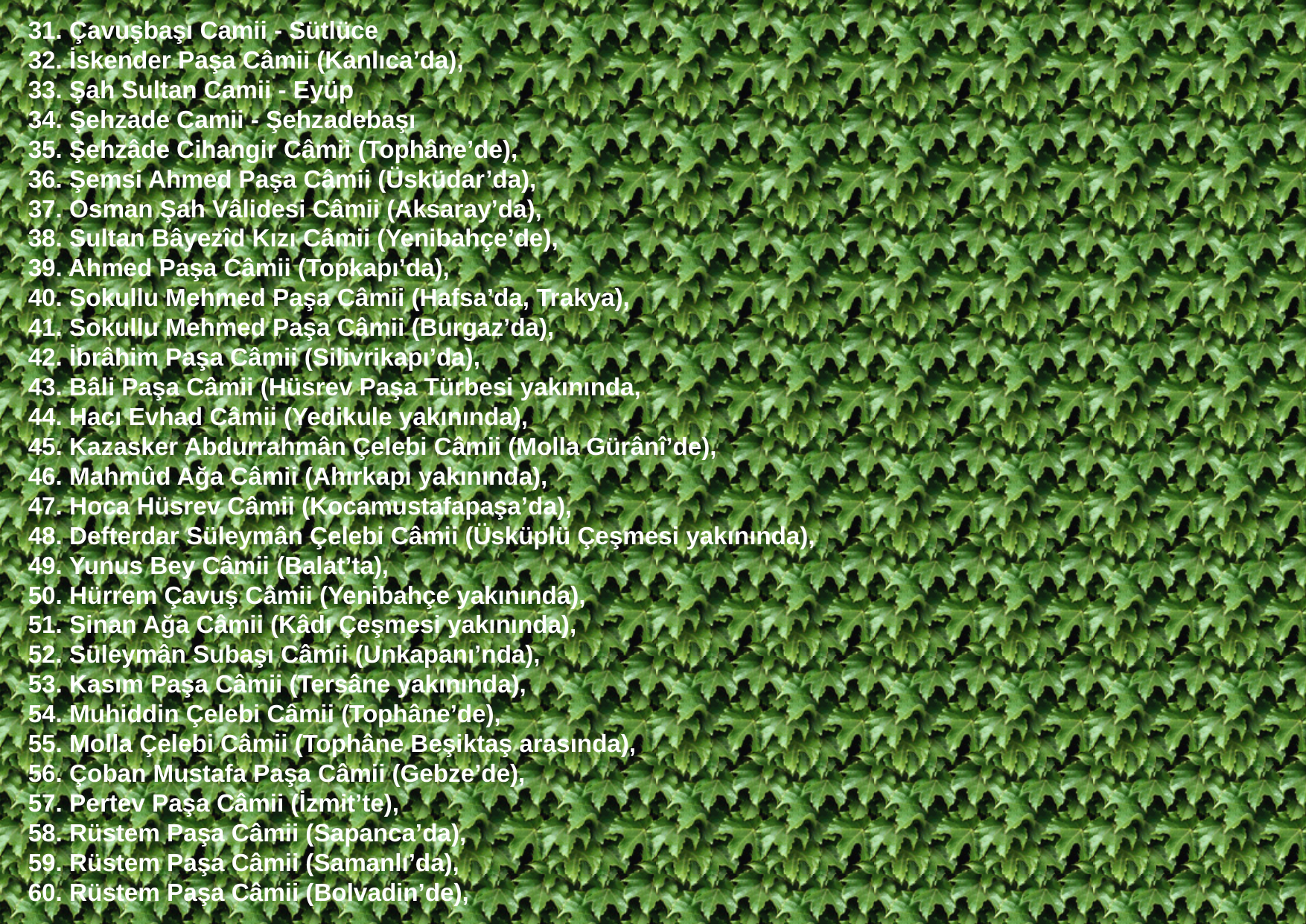

31. Çavuşbaşı Camii - Sütlüce 
32. İskender Paşa Câmii (Kanlıca’da), 
33. Şah Sultan Camii - Eyüp 
34. Şehzade Camii - Şehzadebaşı 
35. Şehzâde Cihangir Câmii (Tophâne’de), 
36. Şemsi Ahmed Paşa Câmii (Üsküdar’da), 
37. Osman Şah Vâlidesi Câmii (Aksaray’da), 
38. Sultan Bâyezîd Kızı Câmii (Yenibahçe’de), 
39. Ahmed Paşa Câmii (Topkapı’da), 
40. Sokullu Mehmed Paşa Câmii (Hafsa’da, Trakya), 
41. Sokullu Mehmed Paşa Câmii (Burgaz’da), 
42. İbrâhim Paşa Câmii (Silivrikapı’da), 
43. Bâli Paşa Câmii (Hüsrev Paşa Türbesi yakınında, 
44. Hacı Evhad Câmii (Yedikule yakınında), 
45. Kazasker Abdurrahmân Çelebi Câmii (Molla Gürânî’de), 
46. Mahmûd Ağa Câmii (Ahırkapı yakınında), 
47. Hoca Hüsrev Câmii (Kocamustafapaşa’da), 
48. Defterdar Süleymân Çelebi Câmii (Üsküplü Çeşmesi yakınında), 
49. Yunus Bey Câmii (Balat’ta), 
50. Hürrem Çavuş Câmii (Yenibahçe yakınında), 
51. Sinan Ağa Câmii (Kâdı Çeşmesi yakınında), 
52. Süleymân Subaşı Câmii (Unkapanı’nda), 
53. Kasım Paşa Câmii (Tersâne yakınında), 
54. Muhiddin Çelebi Câmii (Tophâne’de), 
55. Molla Çelebi Câmii (Tophâne Beşiktaş arasında), 
56. Çoban Mustafa Paşa Câmii (Gebze’de), 
57. Pertev Paşa Câmii (İzmit’te), 
58. Rüstem Paşa Câmii (Sapanca’da), 
59. Rüstem Paşa Câmii (Samanlı’da), 
60. Rüstem Paşa Câmii (Bolvadin’de),